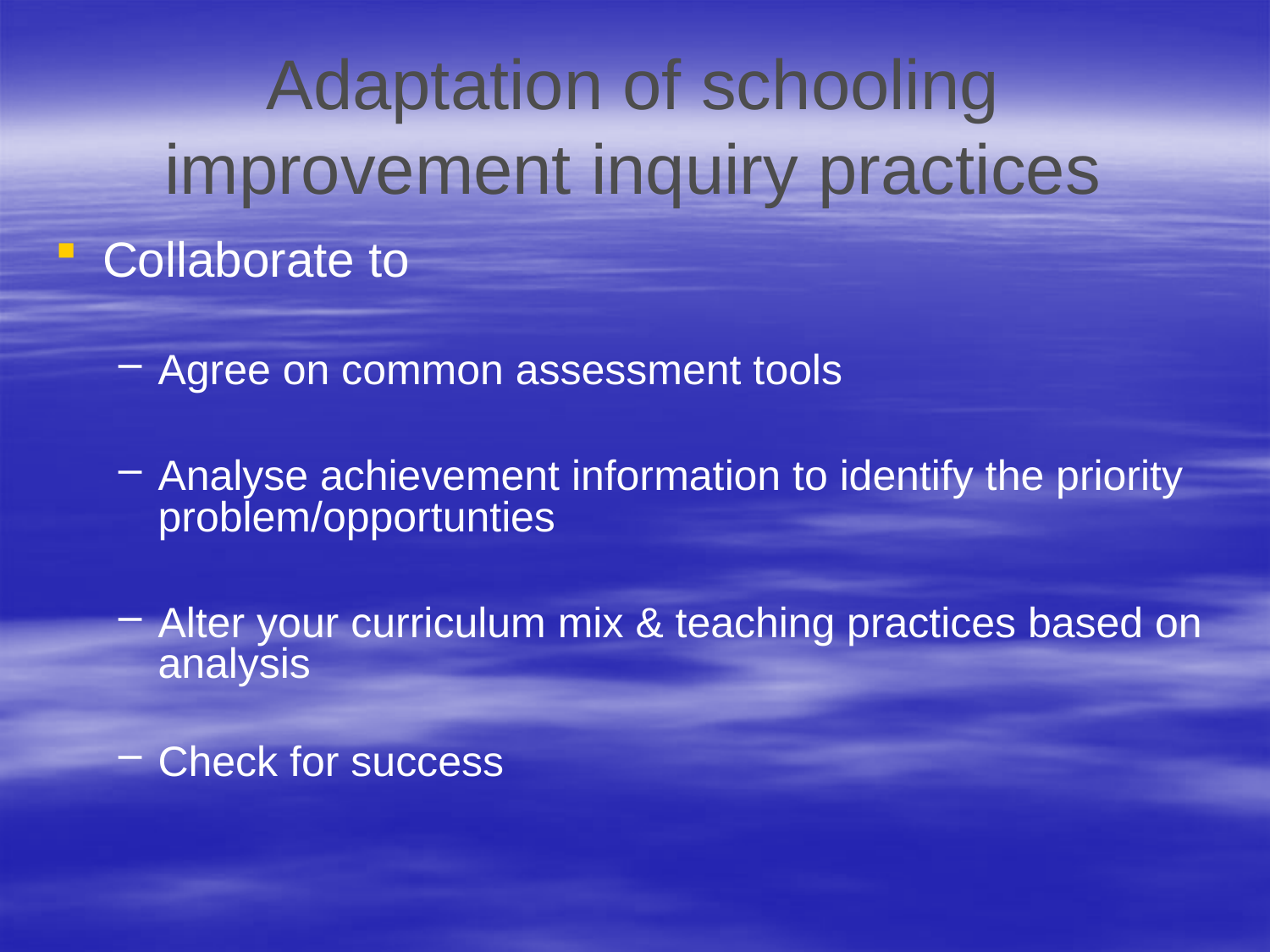

# Adaptation of schooling improvement inquiry practices
Collaborate to

Agree on common assessment tools

Analyse achievement information to identify the priority problem/opportunties

Alter your curriculum mix & teaching practices based on analysis

Check for success